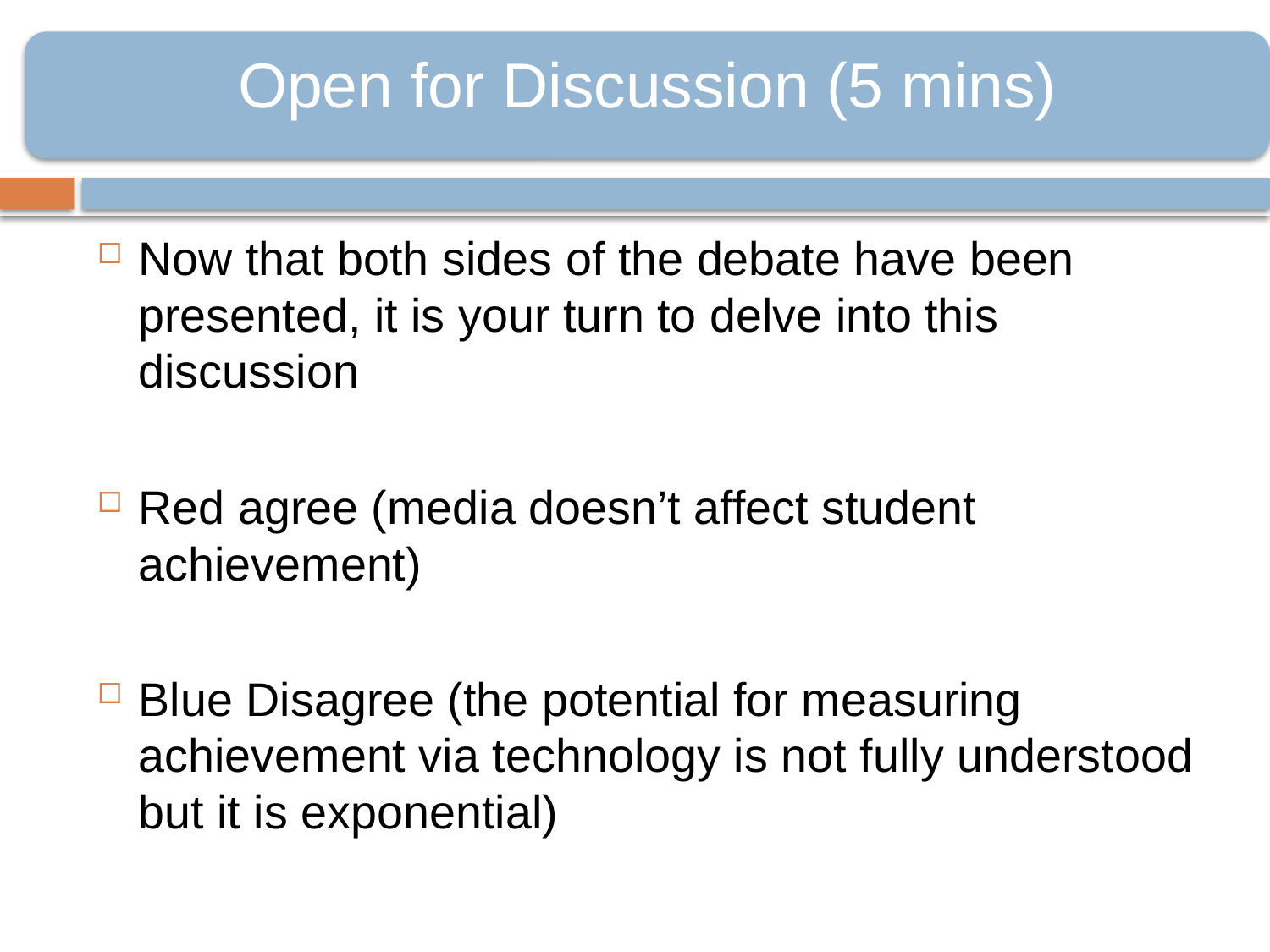

Open for Discussion (5 mins)
Now that both sides of the debate have been presented, it is your turn to delve into this discussion

Red agree (media doesn’t affect student achievement)

Blue Disagree (the potential for measuring achievement via technology is not fully understood but it is exponential)